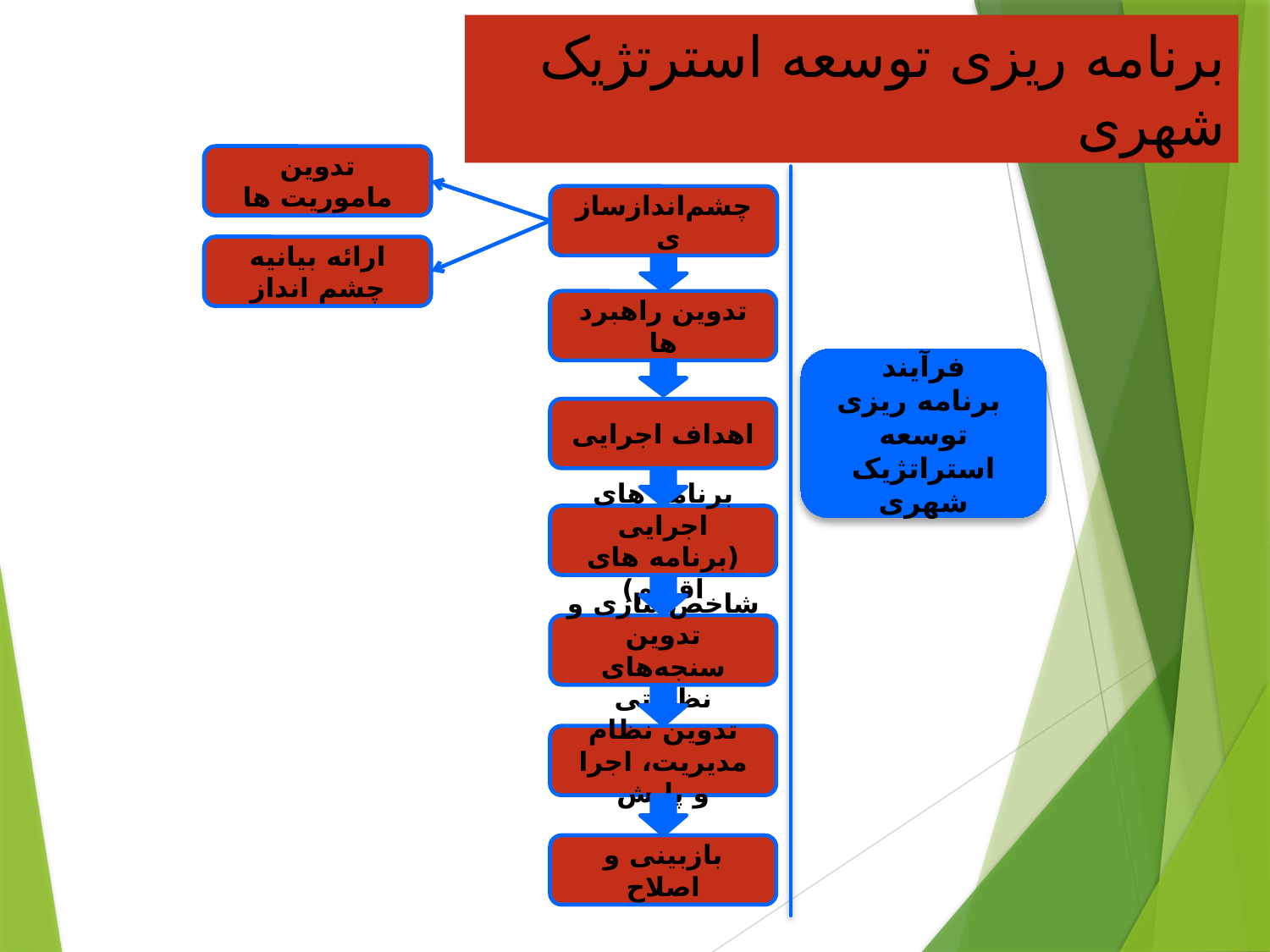

برنامه ریزی توسعه استرتژیک شهری
تدوین ماموریت‌ ها
چشم‌اندازسازی
ارائه بیانیه چشم ‌انداز

تدوین راهبرد ها
فرآیند
 برنامه ‌ریزی توسعه استراتژیک شهری

اهداف اجرایی

برنامه‌ های اجرایی
(برنامه ‌های اقدام)

شاخص‌سازی و تدوین سنجه‌های نظارتی

تدوین نظام مدیریت، اجرا و پایش

بازبینی و اصلاح